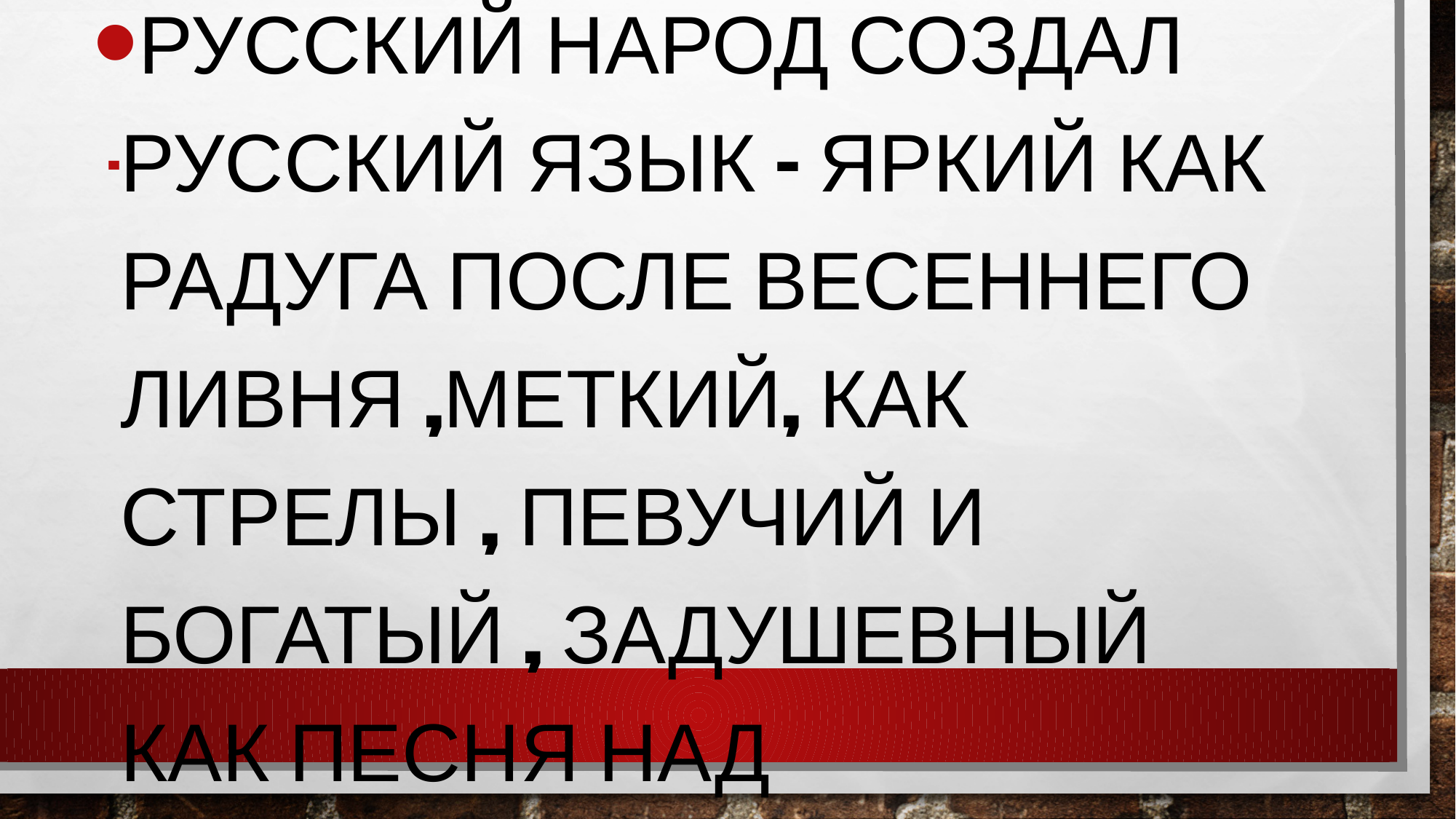

# .
Русский народ создал русский язык – яркий как радуга после весеннего ливня ,меткий, как стрелы , певучий и богатый , задушевный как песня над колыбелью .